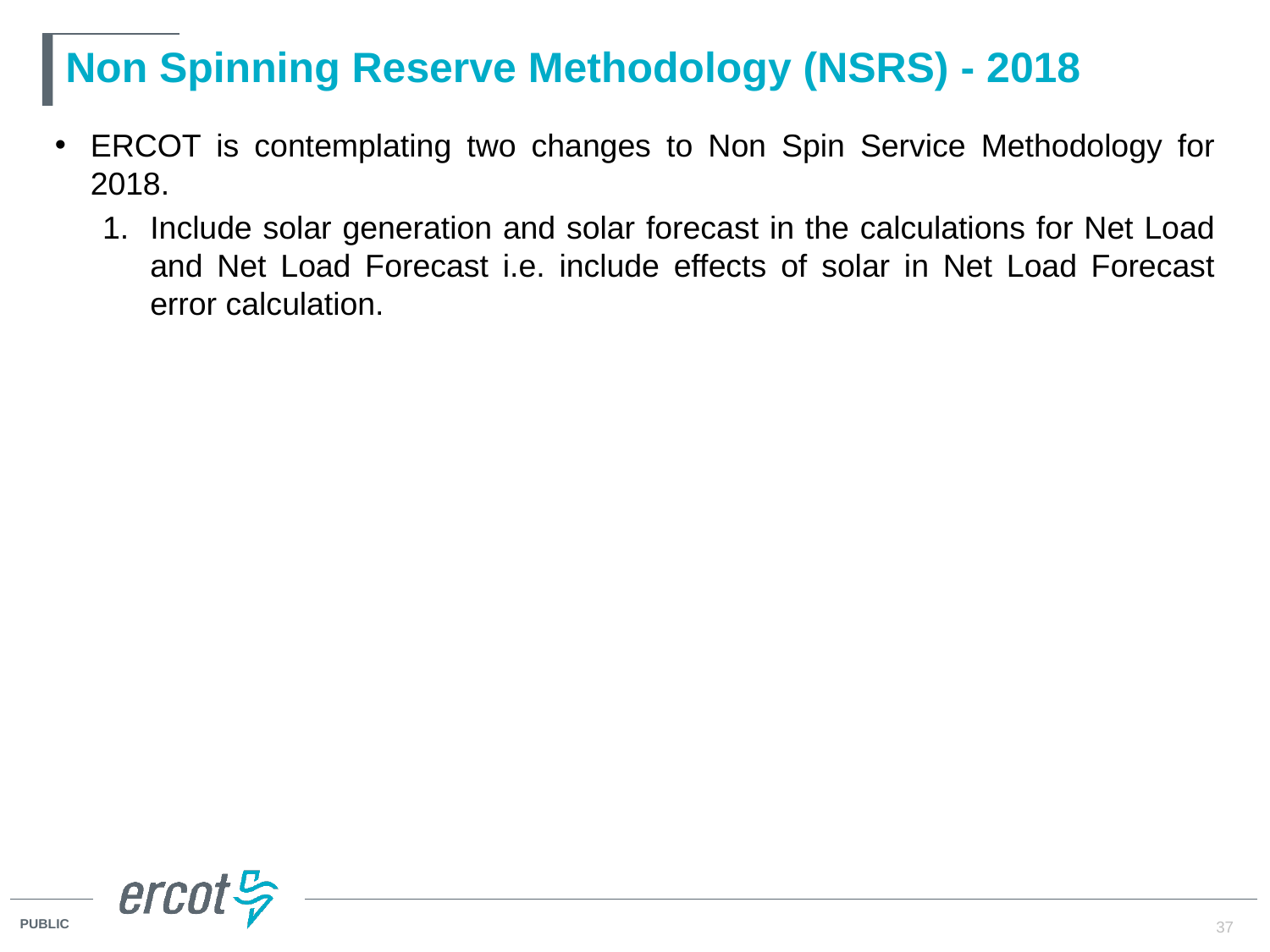

# Non Spinning Reserve Methodology (NSRS) - 2018
ERCOT is contemplating two changes to Non Spin Service Methodology for 2018.
Include solar generation and solar forecast in the calculations for Net Load and Net Load Forecast i.e. include effects of solar in Net Load Forecast error calculation.